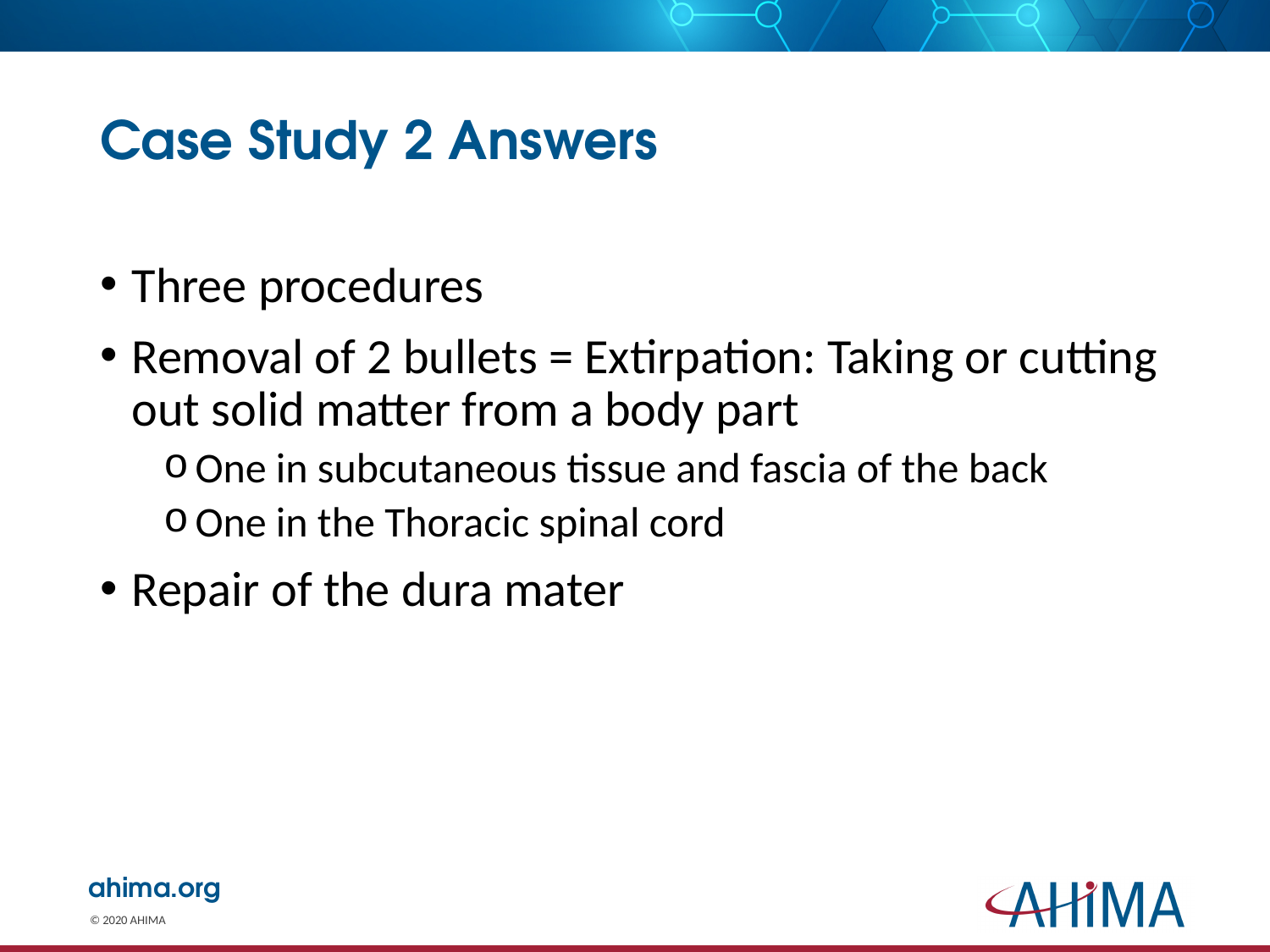

# Case Study 2 Answers
Three procedures
Removal of 2 bullets = Extirpation: Taking or cutting out solid matter from a body part
One in subcutaneous tissue and fascia of the back
One in the Thoracic spinal cord
Repair of the dura mater